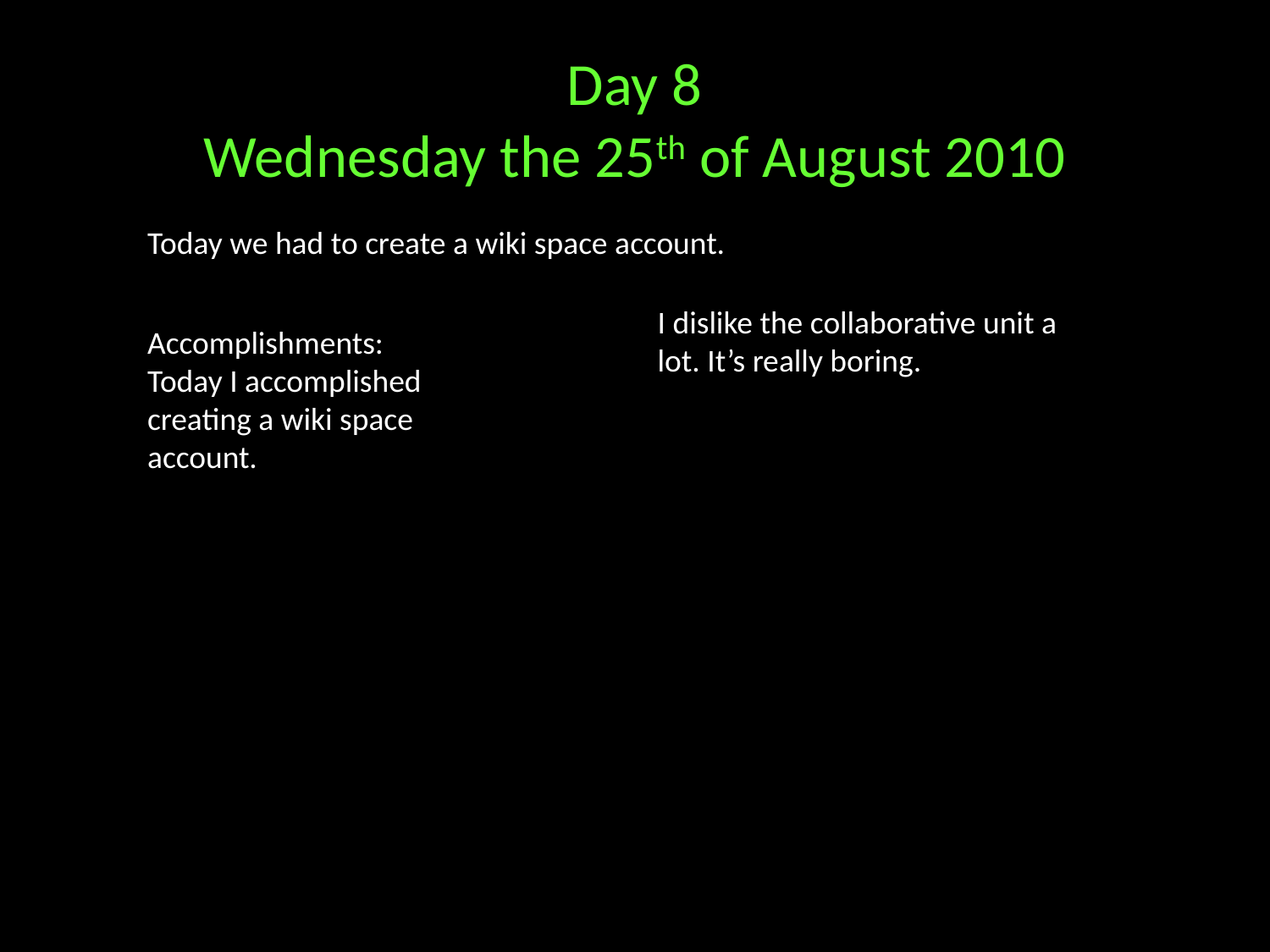

# Day 8 Wednesday the 25th of August 2010
Today we had to create a wiki space account.
I dislike the collaborative unit a lot. It’s really boring.
Accomplishments:
Today I accomplished creating a wiki space account.